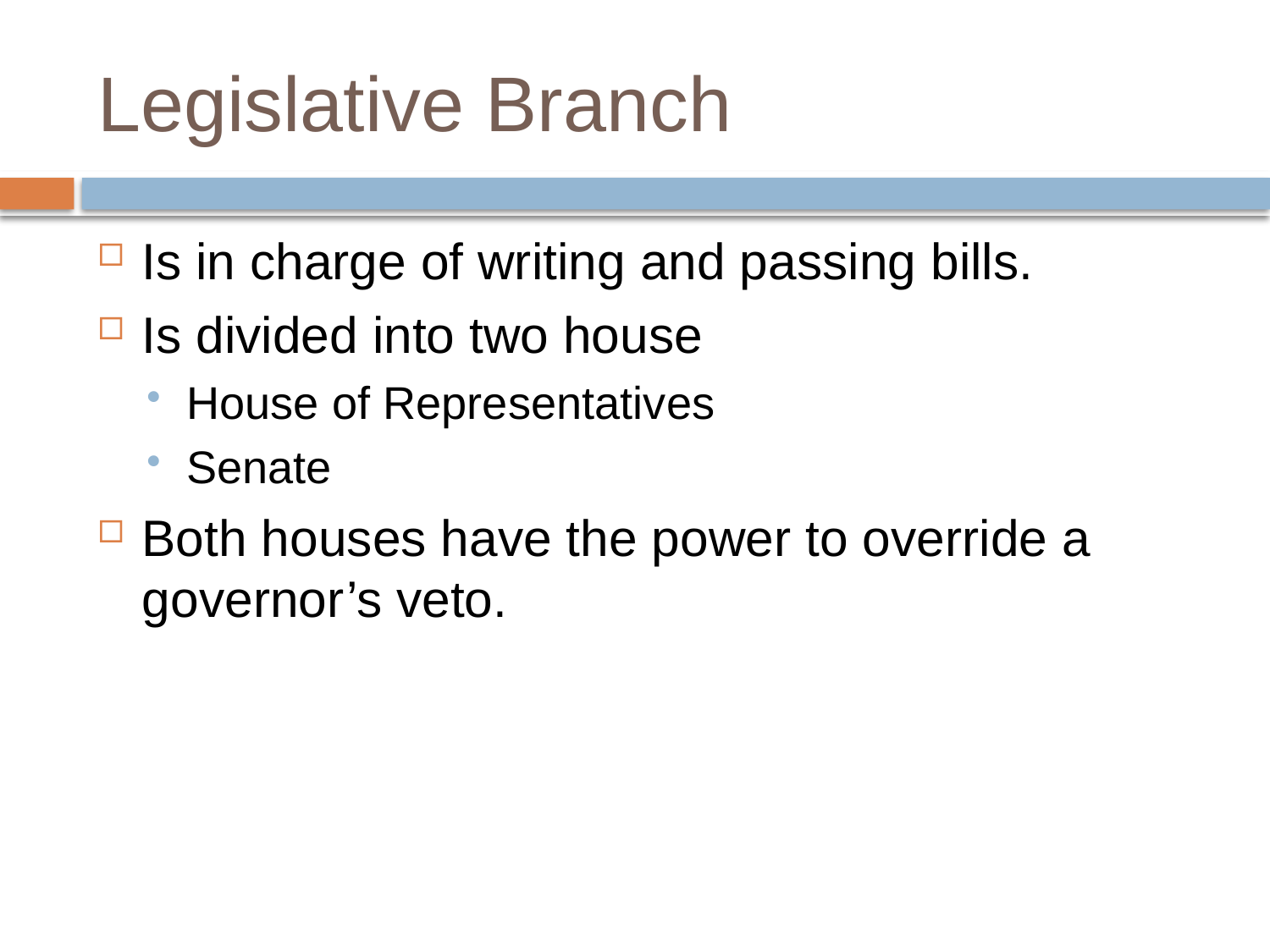

# Legislative Branch
Is in charge of writing and passing bills.
Is divided into two house
House of Representatives
Senate
Both houses have the power to override a governor’s veto.